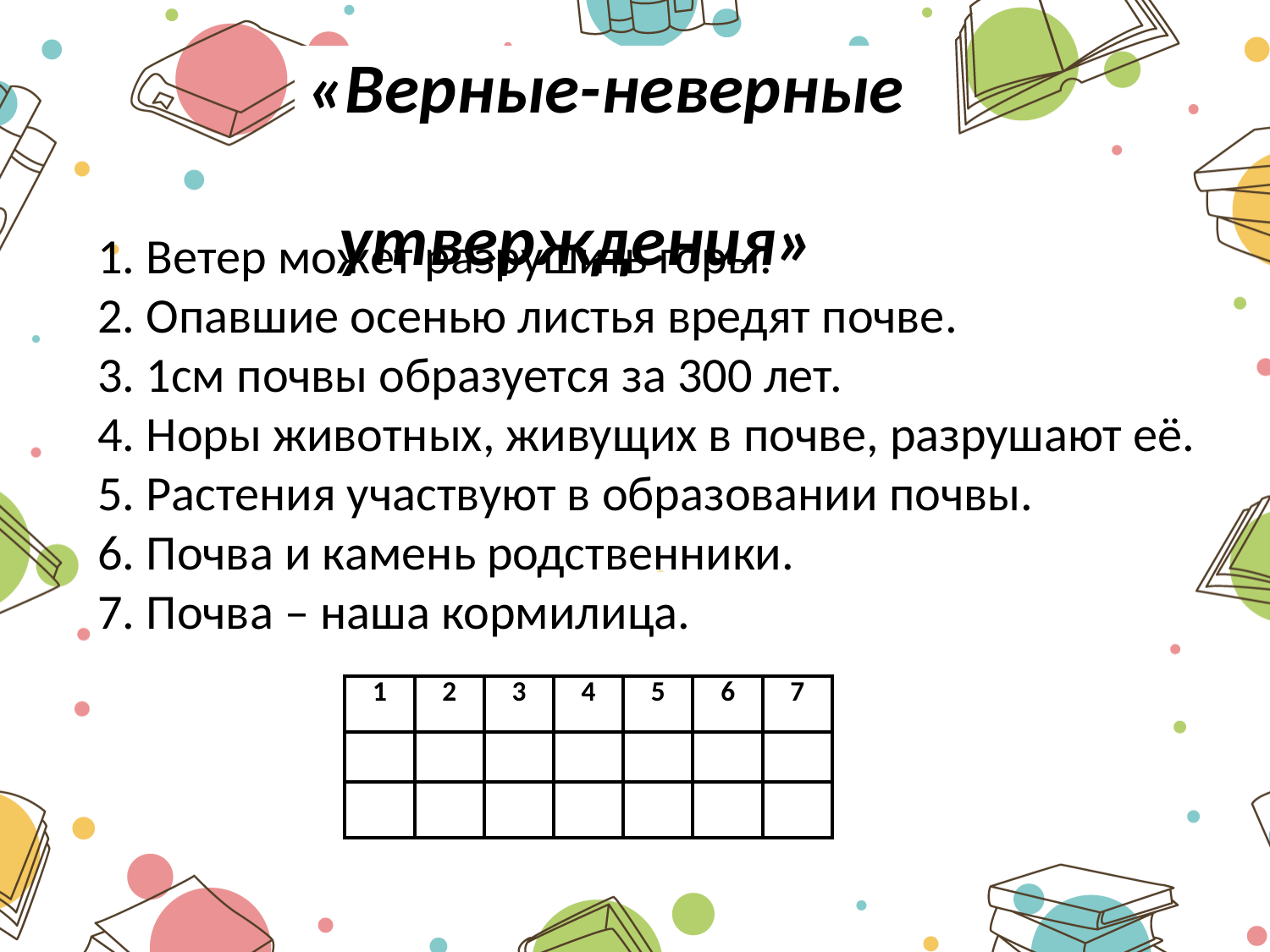

«Верные-неверные           утверждения»
1. Ветер может разрушить горы.
2. Опавшие осенью листья вредят почве.
3. 1см почвы образуется за 300 лет.
4. Норы животных, живущих в почве, разрушают её.
5. Растения участвуют в образовании почвы.
6. Почва и камень родственники.
7. Почва – наша кормилица.
| 1 | 2 | 3 | 4 | 5 | 6 | 7 |
| --- | --- | --- | --- | --- | --- | --- |
|  |  |  |  |  |  |  |
|  |  |  |  |  |  |  |